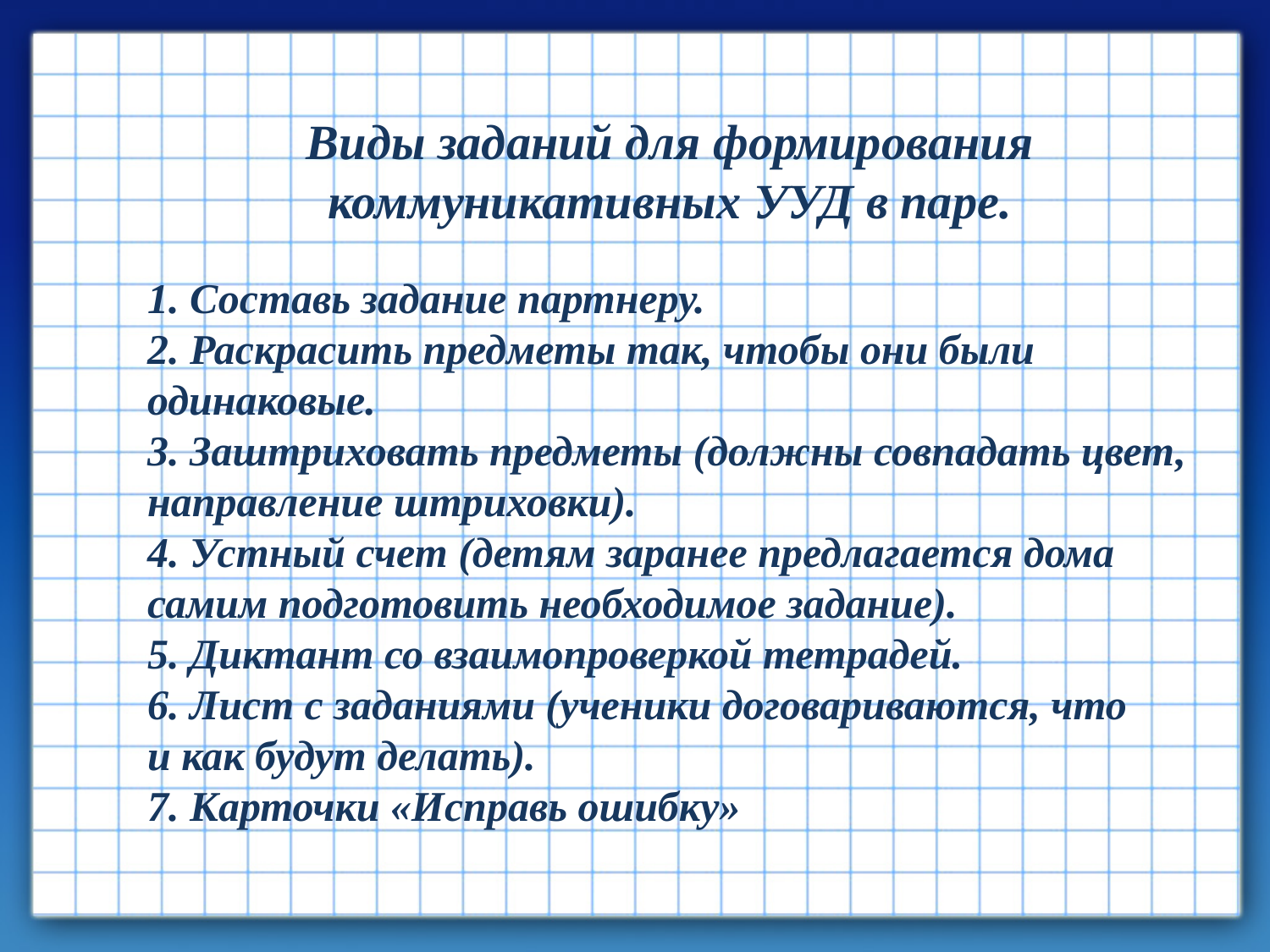

Виды заданий для формирования коммуникативных УУД в паре.

1. Составь задание партнеру.
2. Раскрасить предметы так, чтобы они были одинаковые.
3. Заштриховать предметы (должны совпадать цвет, направление штриховки).
4. Устный счет (детям заранее предлагается дома самим подготовить необходимое задание).
5. Диктант со взаимопроверкой тетрадей.
6. Лист с заданиями (ученики договариваются, что и как будут делать).
7. Карточки «Исправь ошибку»